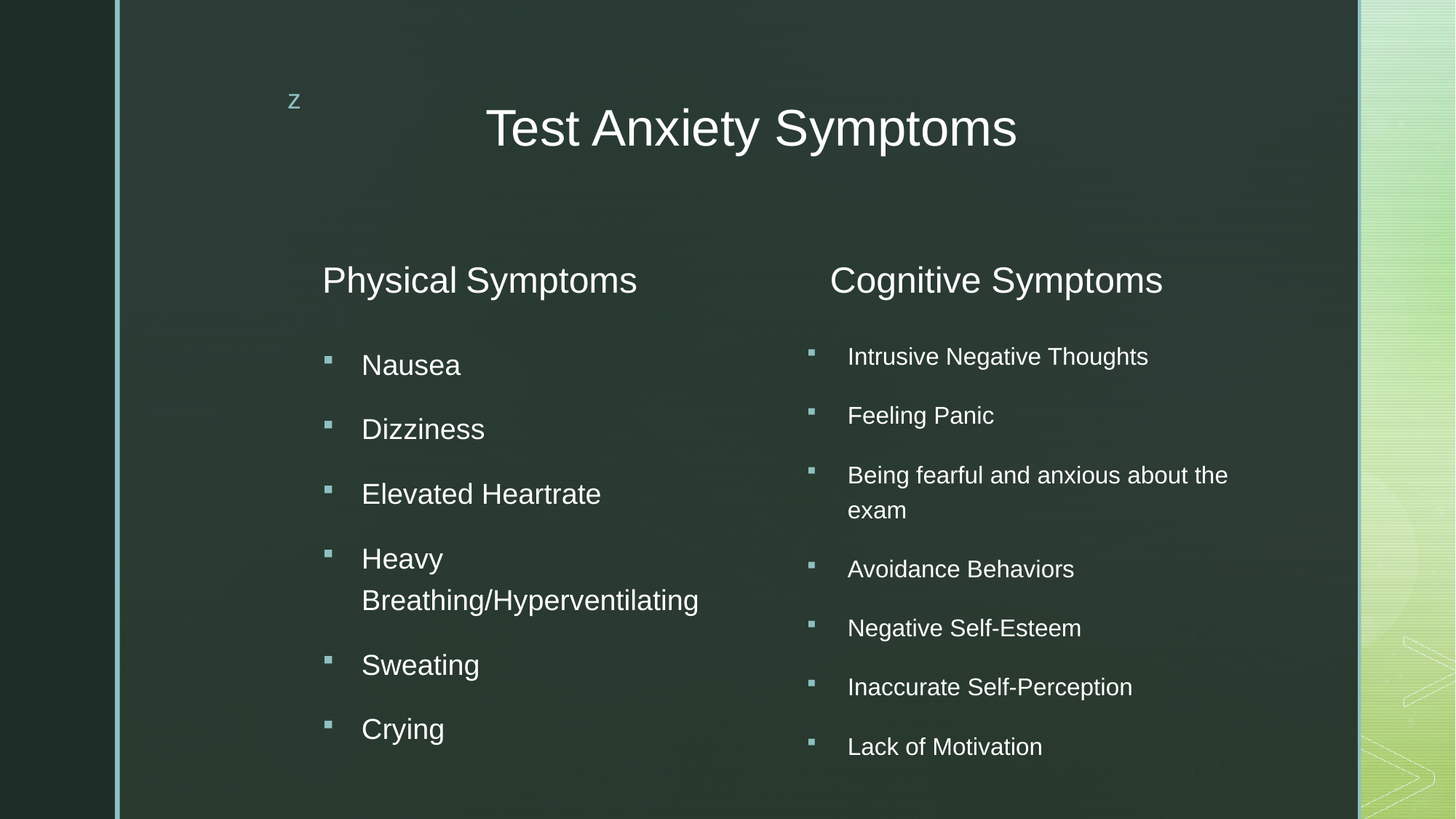

# Test Anxiety Symptoms
Physical Symptoms
Cognitive Symptoms

Nausea
Dizziness
Elevated Heartrate
Heavy Breathing/Hyperventilating
Sweating
Crying
Intrusive Negative Thoughts
Feeling Panic
Being fearful and anxious about the exam
Avoidance Behaviors
Negative Self-Esteem
Inaccurate Self-Perception
Lack of Motivation